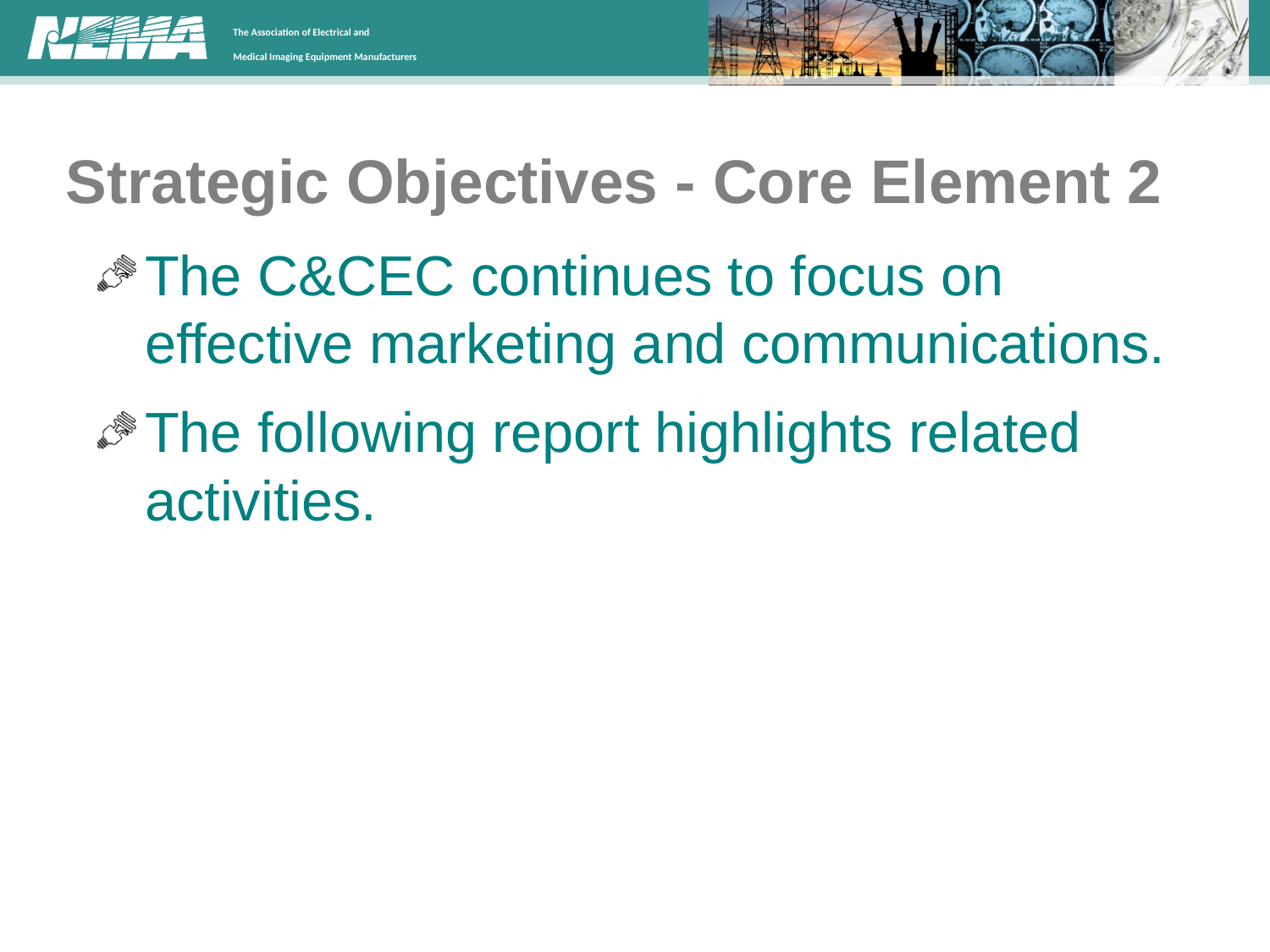

# Strategic Objectives - Core Element 2
The C&CEC continues to focus on effective marketing and communications.
The following report highlights related activities.